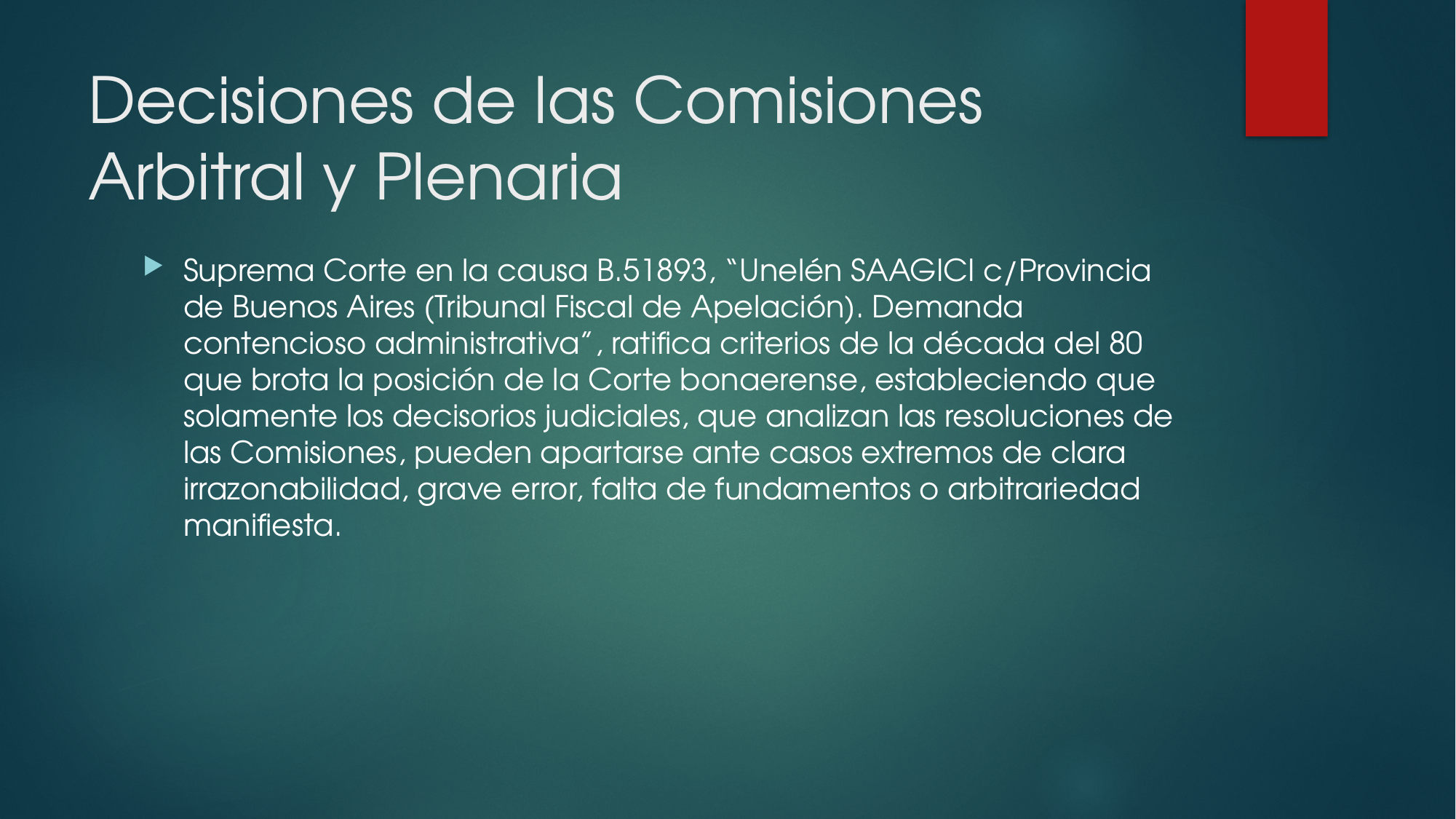

# Decisiones de las Comisiones Arbitral y Plenaria
Suprema Corte en la causa B.51893, “Unelén SAAGICI c/Provincia de Buenos Aires (Tribunal Fiscal de Apelación). Demanda contencioso administrativa”, ratifica criterios de la década del 80 que brota la posición de la Corte bonaerense, estableciendo que solamente los decisorios judiciales, que analizan las resoluciones de las Comisiones, pueden apartarse ante casos extremos de clara irrazonabilidad, grave error, falta de fundamentos o arbitrariedad manifiesta.